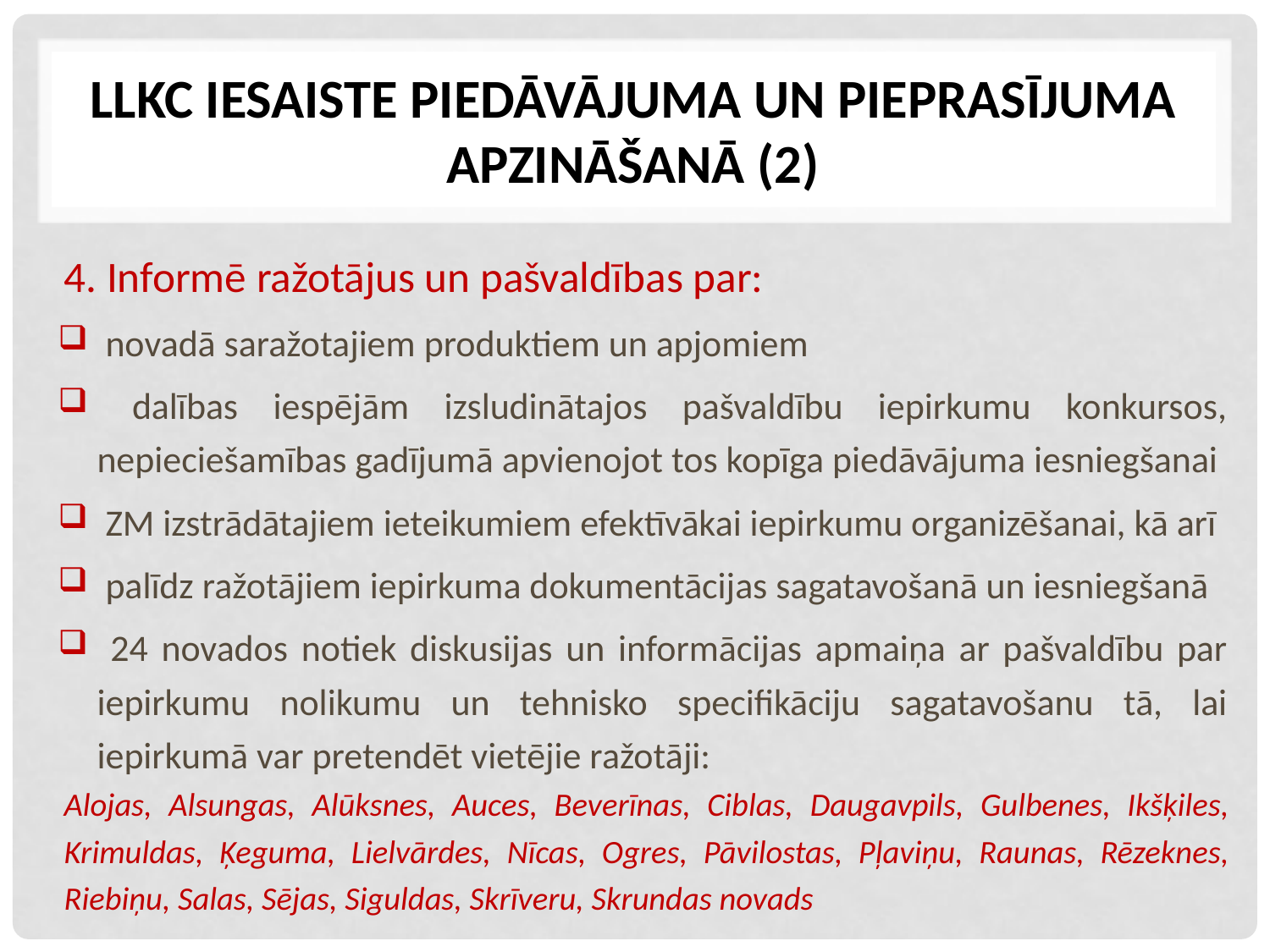

# LLKC iesaiste piedāvājuma un pieprasījuma apzināšanā (2)
4. Informē ražotājus un pašvaldības par:
 novadā saražotajiem produktiem un apjomiem
 dalības iespējām izsludinātajos pašvaldību iepirkumu konkursos, nepieciešamības gadījumā apvienojot tos kopīga piedāvājuma iesniegšanai
 ZM izstrādātajiem ieteikumiem efektīvākai iepirkumu organizēšanai, kā arī
 palīdz ražotājiem iepirkuma dokumentācijas sagatavošanā un iesniegšanā
 24 novados notiek diskusijas un informācijas apmaiņa ar pašvaldību par iepirkumu nolikumu un tehnisko specifikāciju sagatavošanu tā, lai iepirkumā var pretendēt vietējie ražotāji:
Alojas, Alsungas, Alūksnes, Auces, Beverīnas, Ciblas, Daugavpils, Gulbenes, Ikšķiles, Krimuldas, Ķeguma, Lielvārdes, Nīcas, Ogres, Pāvilostas, Pļaviņu, Raunas, Rēzeknes, Riebiņu, Salas, Sējas, Siguldas, Skrīveru, Skrundas novads